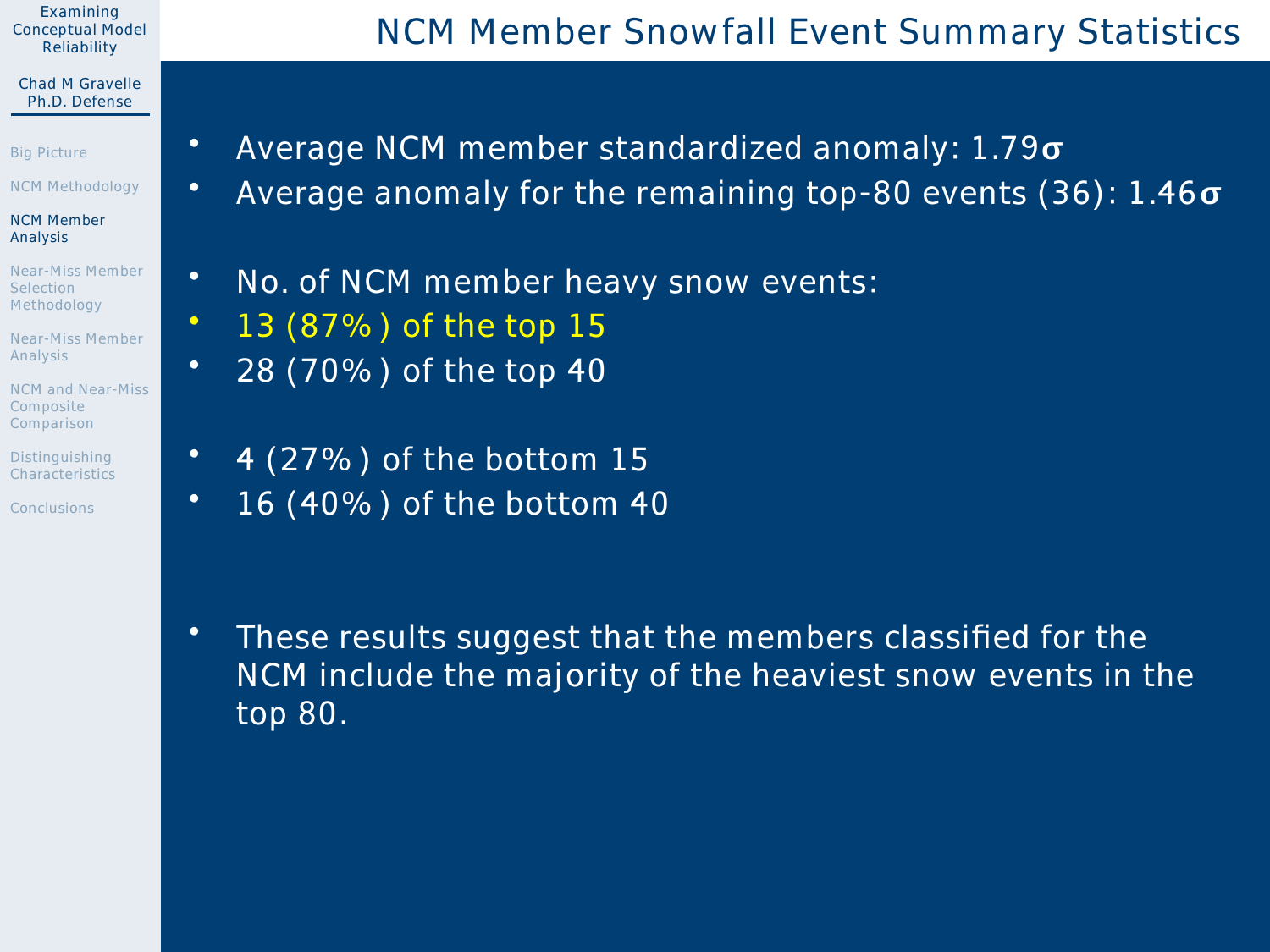

NCM Member Snowfall Event Summary Statistics
Examining Conceptual Model Reliability

Chad M Gravelle
Ph.D. Defense

Big Picture

NCM Methodology

NCM Member Analysis

Near-Miss Member Selection Methodology

Near-Miss Member Analysis

NCM and Near-Miss Composite
Comparison

Distinguishing Characteristics

Conclusions

Average NCM member standardized anomaly: 1.79σ
Average anomaly for the remaining top-80 events (36): 1.46σ

No. of NCM member heavy snow events:
13 (87%) of the top 15
28 (70%) of the top 40

4 (27%) of the bottom 15
16 (40%) of the bottom 40

These results suggest that the members classified for the NCM include the majority of the heaviest snow events in the top 80.